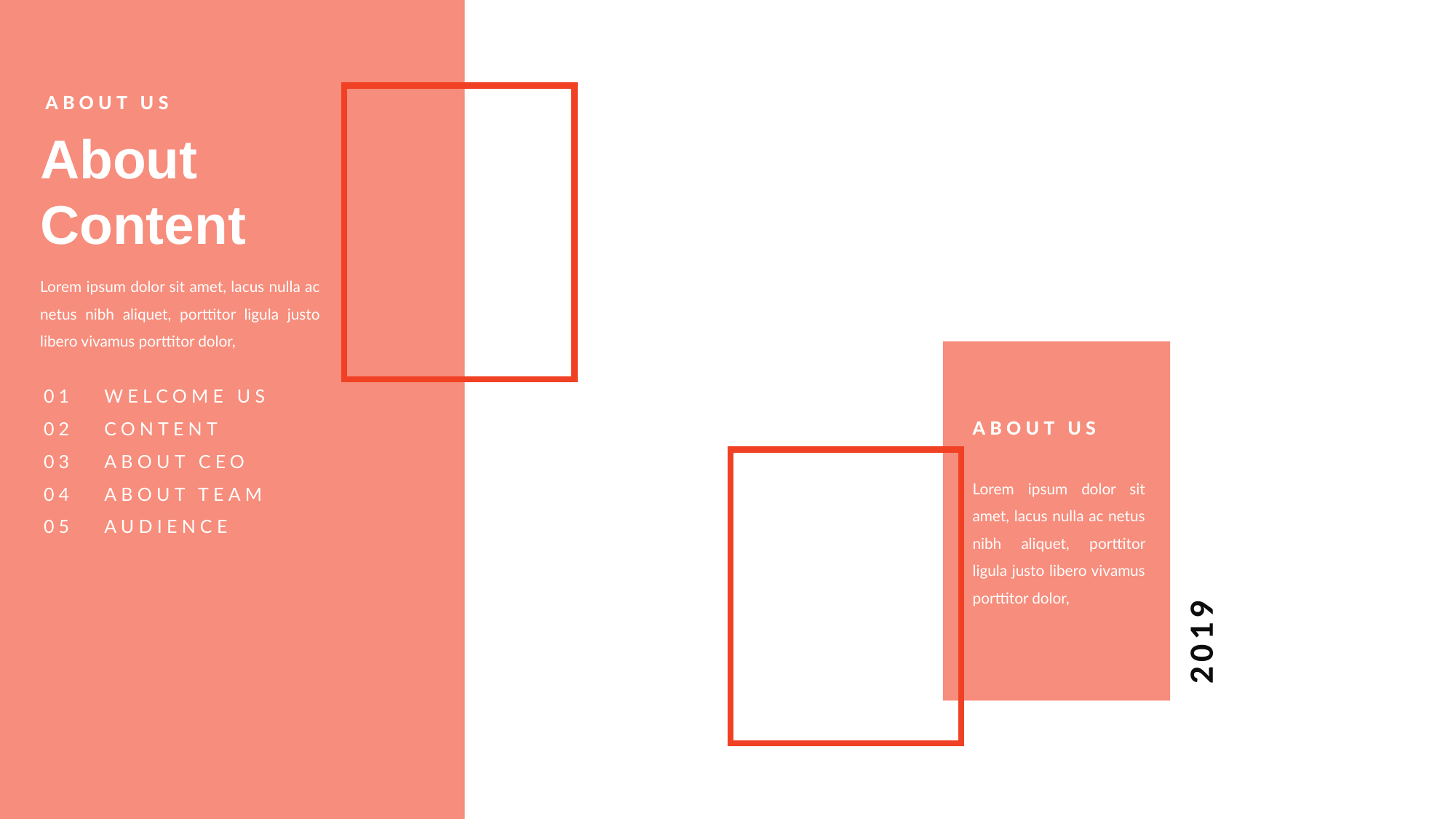

ABOUT US

About
Content

Lorem ipsum dolor sit amet, lacus nulla ac netus nibh aliquet, porttitor ligula justo libero vivamus porttitor dolor,

01
02
03
04
05
WELCOME US
CONTENT
ABOUT CEO
ABOUT TEAM
AUDIENCE
ABOUT US

Lorem ipsum dolor sit amet, lacus nulla ac netus nibh aliquet, porttitor ligula justo libero vivamus porttitor dolor,
2019